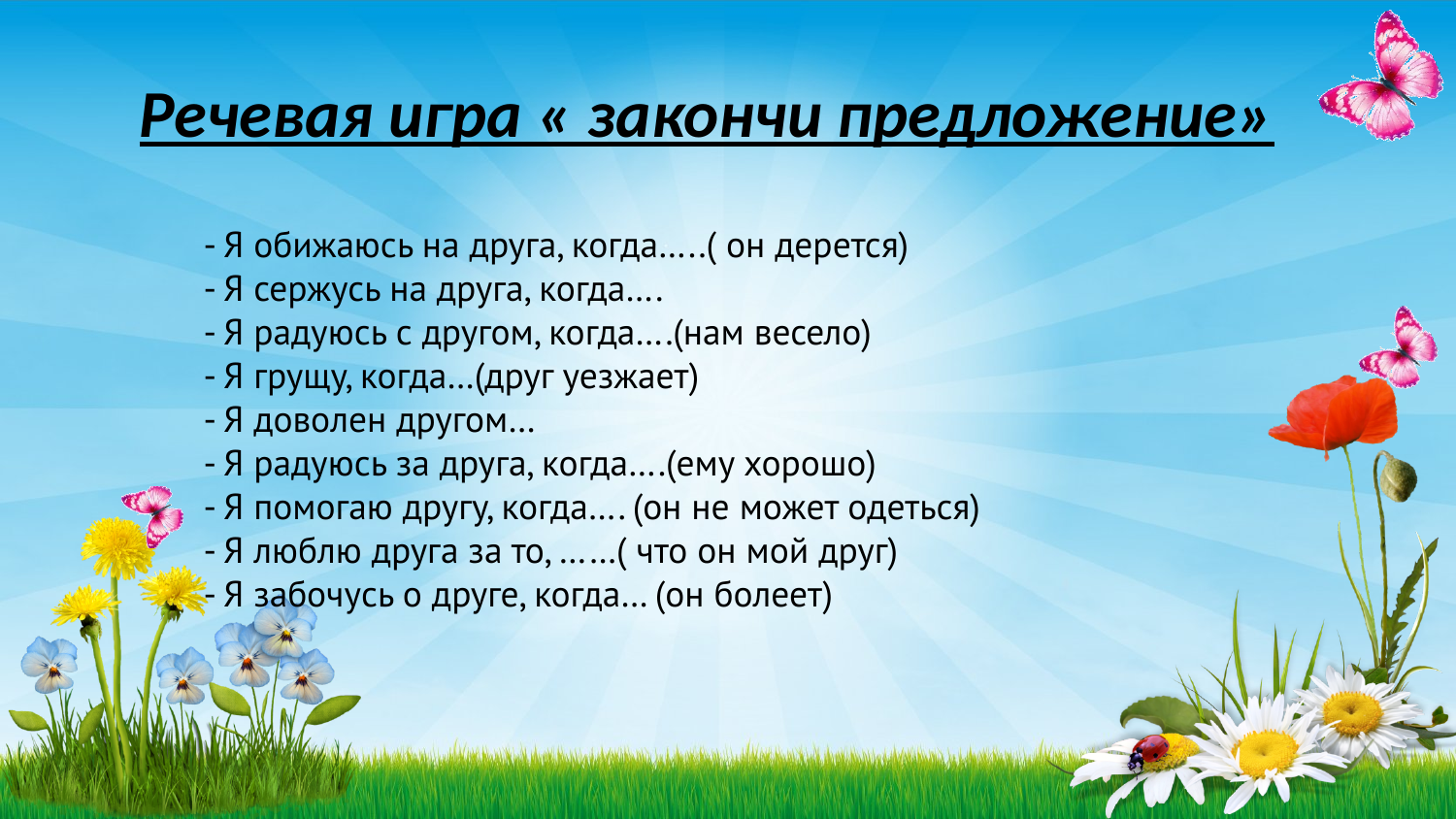

# Речевая игра « закончи предложение»
- Я обижаюсь на друга, когда…..( он дерется)
- Я сержусь на друга, когда….
- Я радуюсь с другом, когда….(нам весело)
- Я грущу, когда…(друг уезжает)
- Я доволен другом…
- Я радуюсь за друга, когда….(ему хорошо)
- Я помогаю другу, когда…. (он не может одеться)
- Я люблю друга за то, ……( что он мой друг)
- Я забочусь о друге, когда… (он болеет)